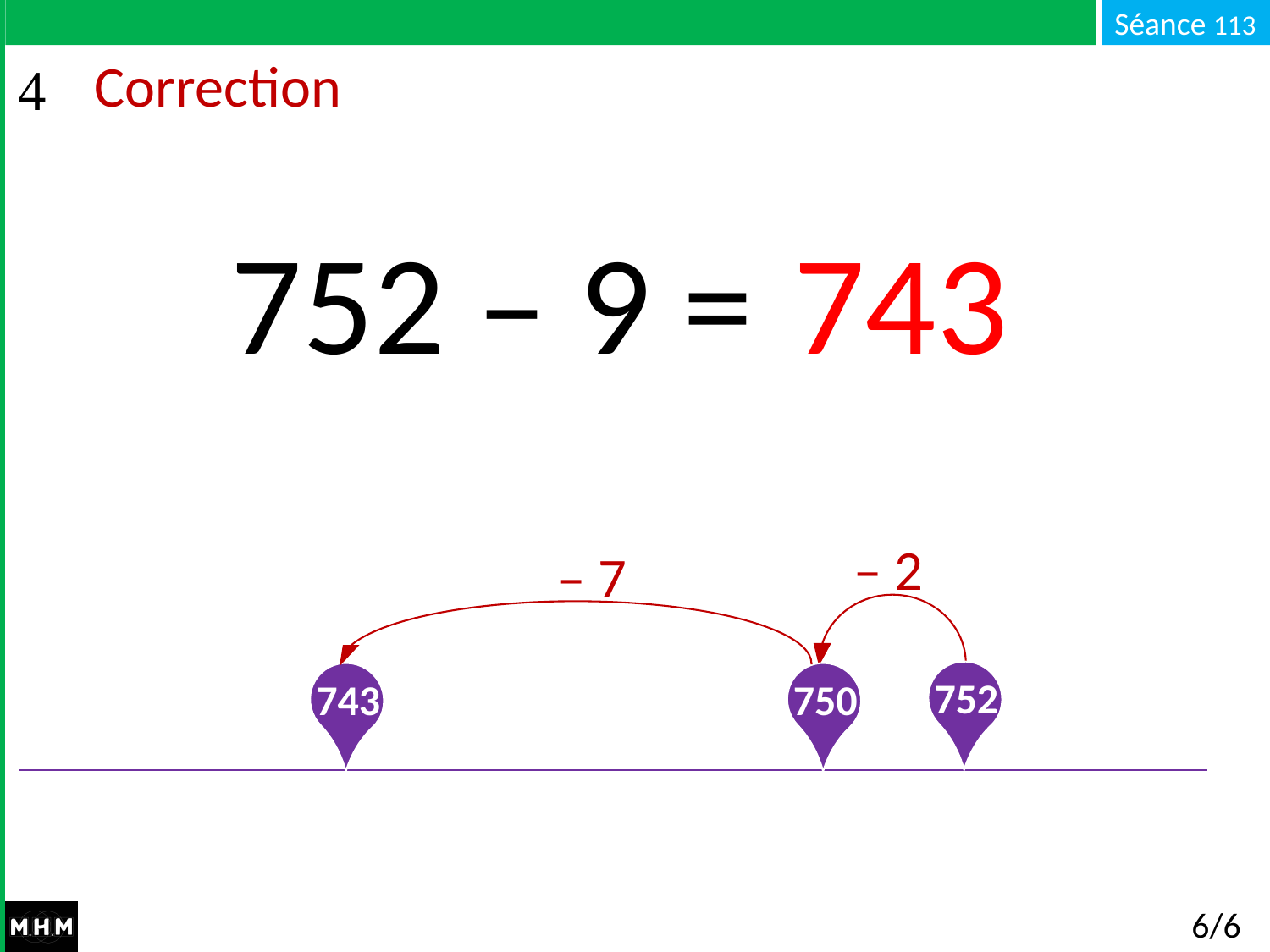

# Correction
743
752 – 9 = …
– 2
– 7

752
743
750
100
6/6